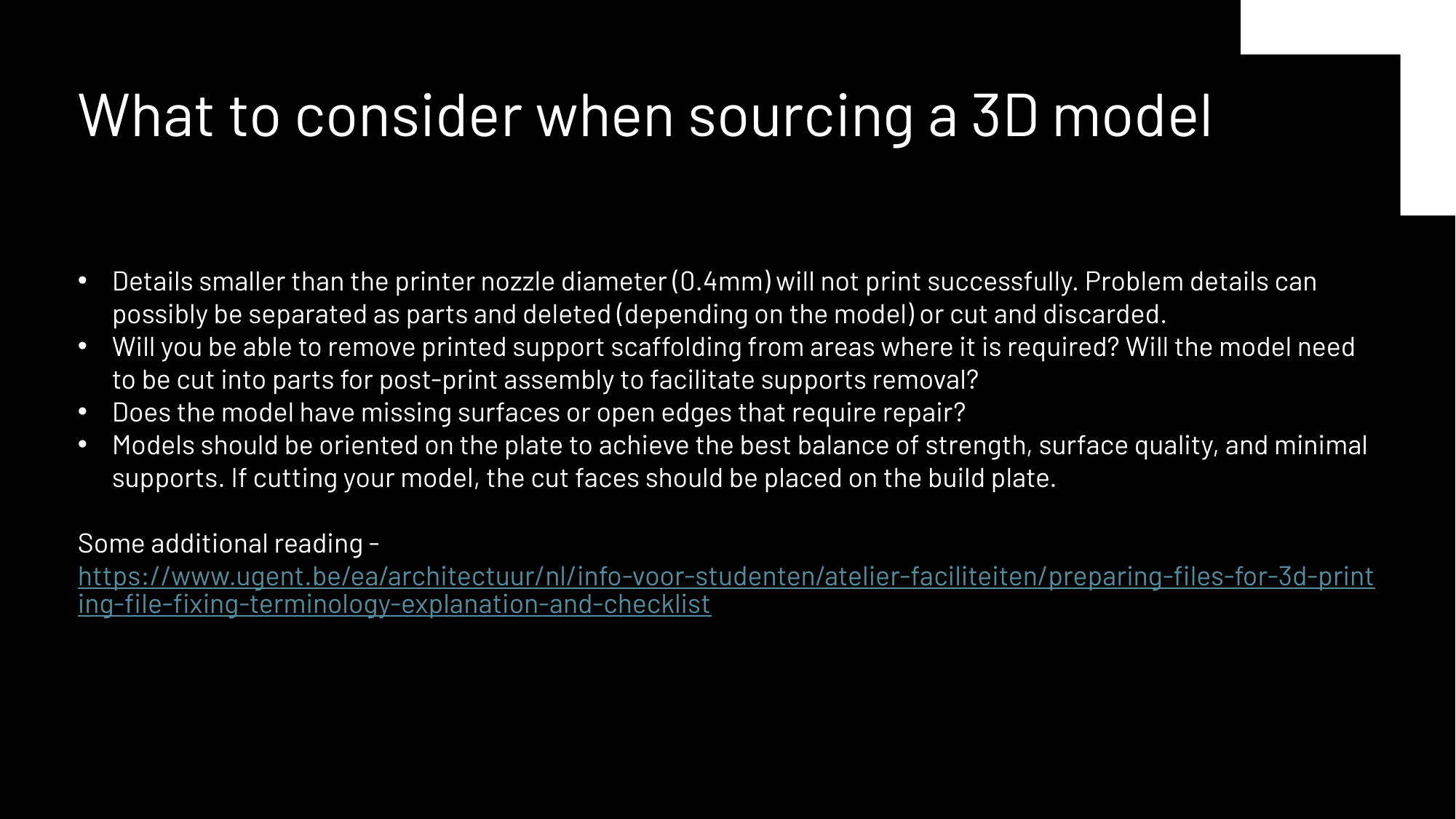

What to consider when sourcing a 3D model
Details smaller than the printer nozzle diameter (0.4mm) will not print successfully. Problem details can possibly be separated as parts and deleted (depending on the model) or cut and discarded.
Will you be able to remove printed support scaffolding from areas where it is required? Will the model need to be cut into parts for post-print assembly to facilitate supports removal?
Does the model have missing surfaces or open edges that require repair?
Models should be oriented on the plate to achieve the best balance of strength, surface quality, and minimal supports. If cutting your model, the cut faces should be placed on the build plate.

Some additional reading - https://www.ugent.be/ea/architectuur/nl/info-voor-studenten/atelier-faciliteiten/preparing-files-for-3d-printing-file-fixing-terminology-explanation-and-checklist